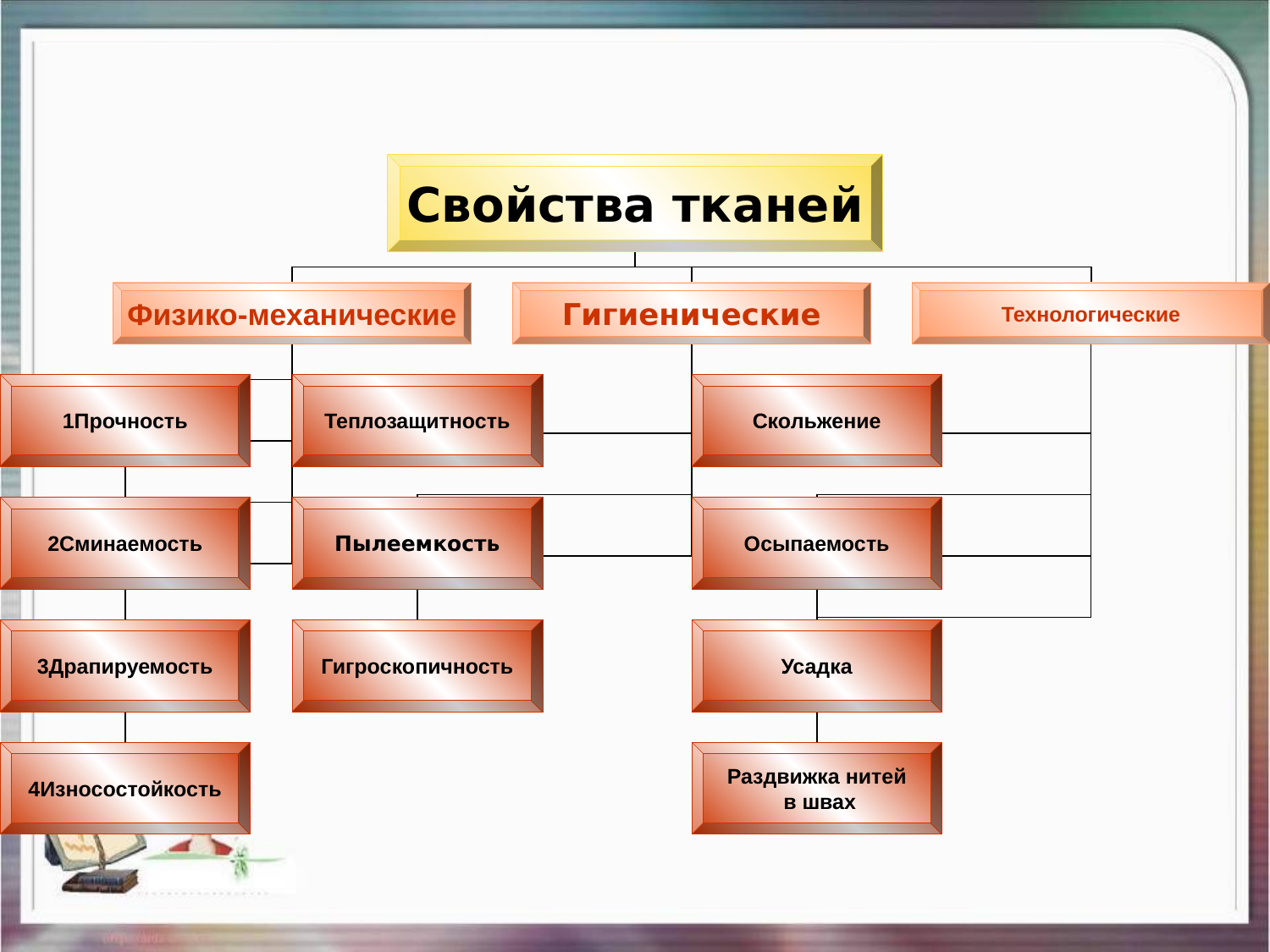

Свойства тканей
Физико-механические
Гигиенические
Технологические
1Прочность
Теплозащитность
Скольжение
2Сминаемость
Пылеемкость
Осыпаемость
3Драпируемость
Гигроскопичность
Усадка
4Износостойкость
Раздвижка нитей
 в швах